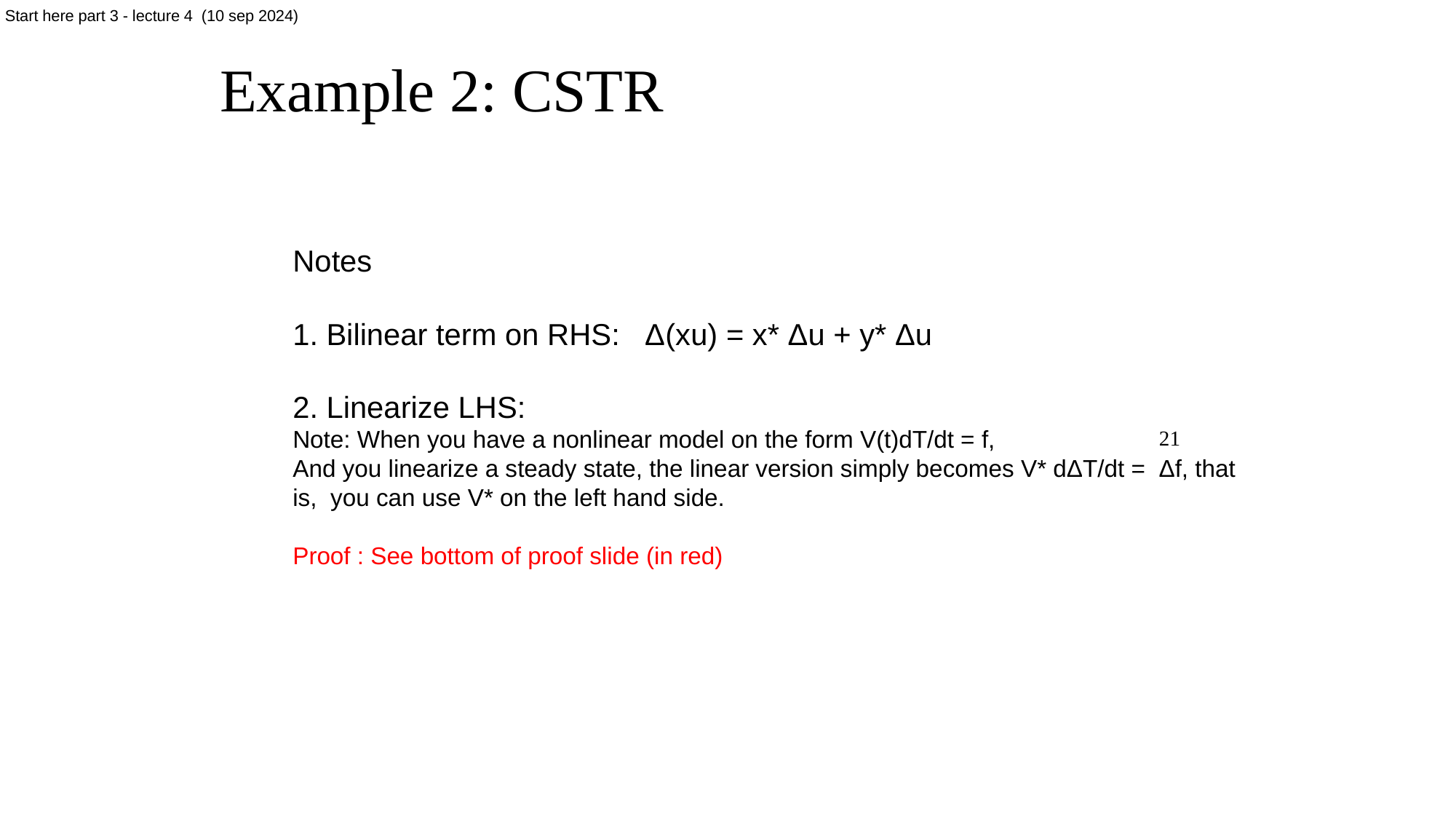

Start here part 3 - lecture 4  (10 sep 2024)
Example 2: CSTR

Notes

1. Bilinear term on RHS:   Δ(xu) = x* Δu + y* Δu

2. Linearize LHS:
Note: When you have a nonlinear model on the form V(t)dT/dt = f,
And you linearize a steady state, the linear version simply becomes V* dΔT/dt =  Δf, that is,  you can use V* on the left hand side.

Proof : See bottom of proof slide (in red)
21